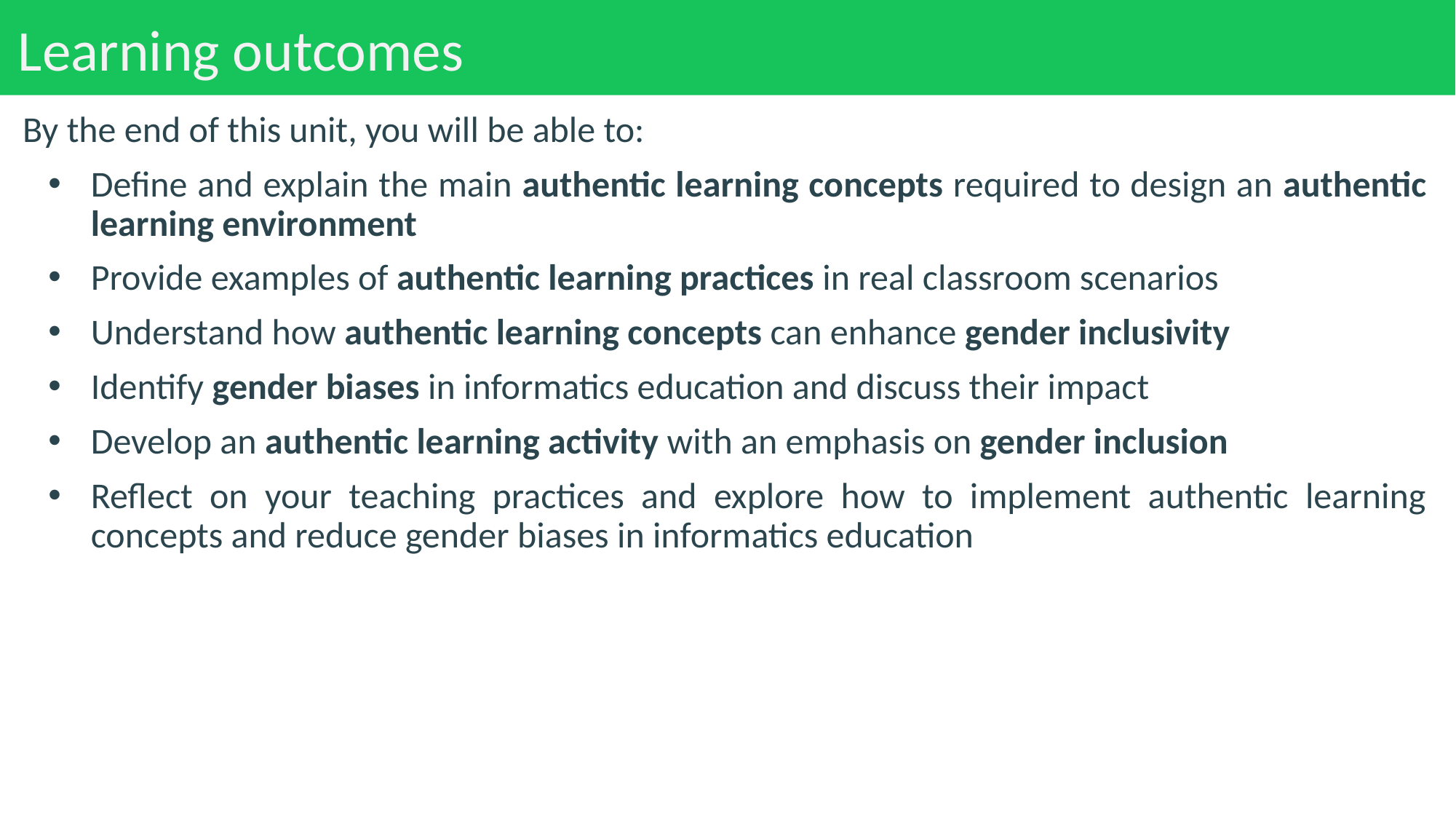

# Learning outcomes
By the end of this unit, you will be able to:
Define and explain the main authentic learning concepts required to design an authentic learning environment
Provide examples of authentic learning practices in real classroom scenarios
Understand how authentic learning concepts can enhance gender inclusivity
Identify gender biases in informatics education and discuss their impact
Develop an authentic learning activity with an emphasis on gender inclusion
Reflect on your teaching practices and explore how to implement authentic learning concepts and reduce gender biases in informatics education